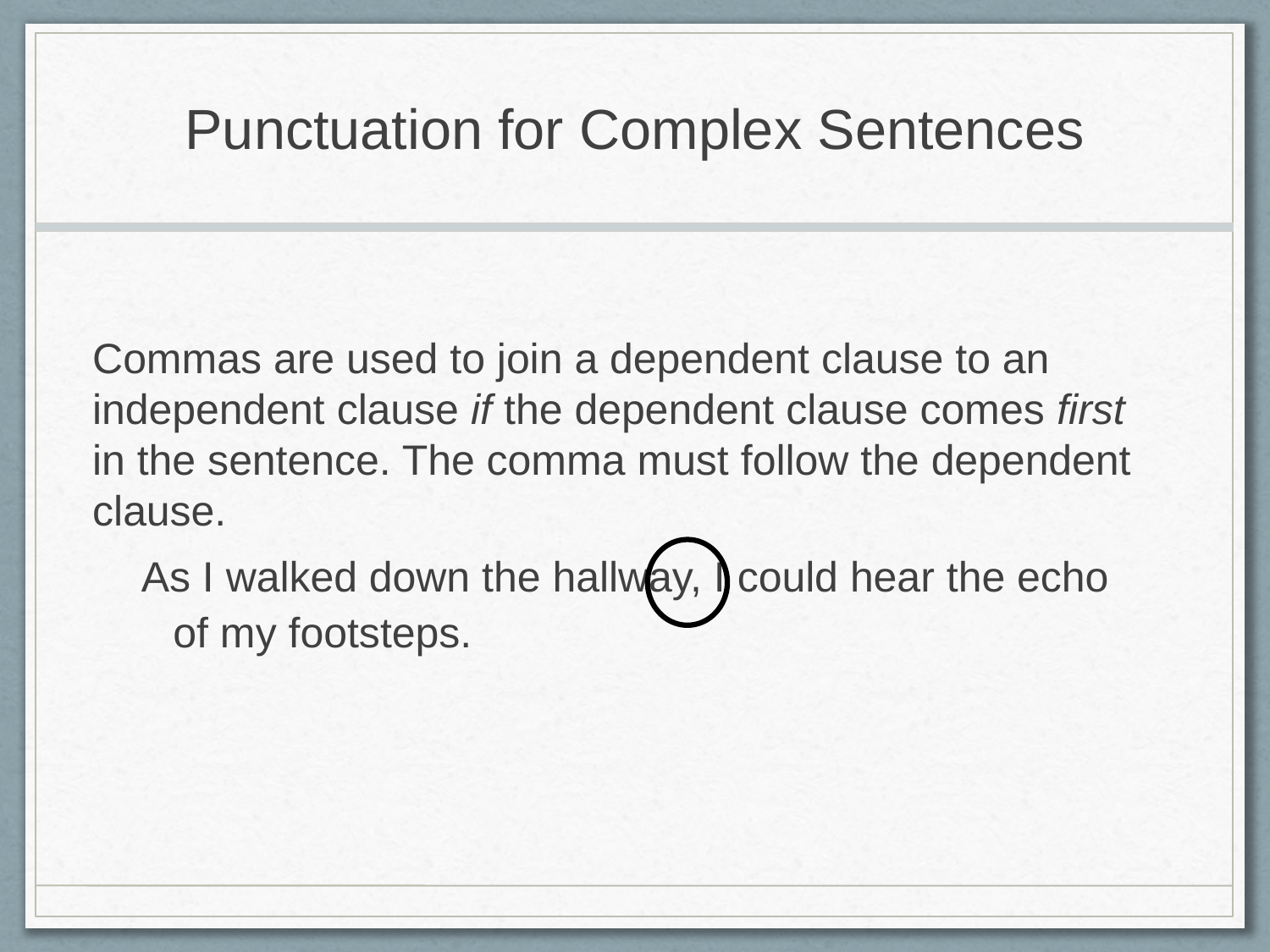

# Punctuation for Complex Sentences
Commas are used to join a dependent clause to an independent clause if the dependent clause comes first in the sentence. The comma must follow the dependent clause.
As I walked down the hallway, I could hear the echo of my footsteps.